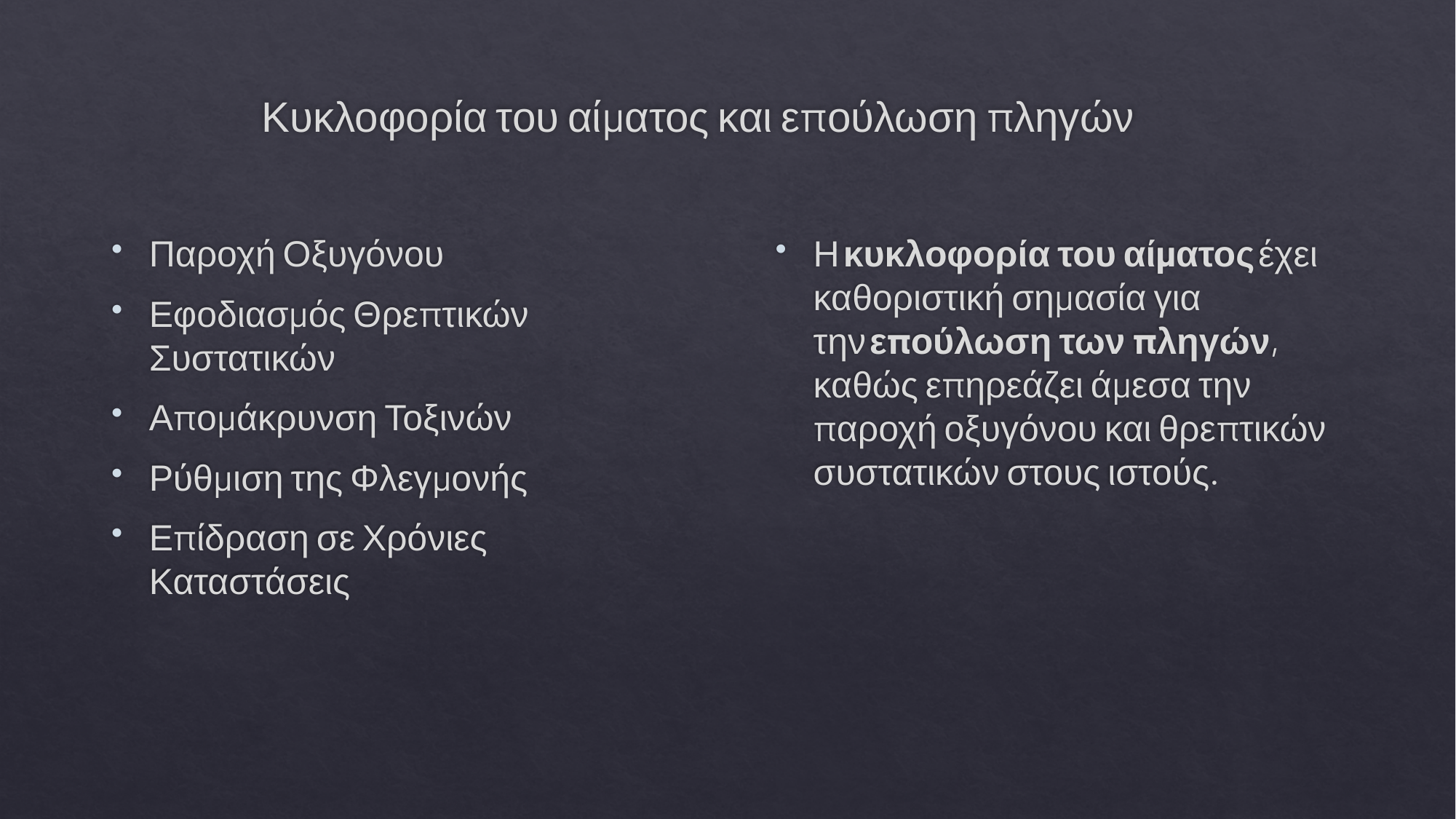

# Κυκλοφορία του αίματος και επούλωση πληγών
Παροχή Οξυγόνου
Εφοδιασμός Θρεπτικών Συστατικών
Απομάκρυνση Τοξινών
Ρύθμιση της Φλεγμονής
Επίδραση σε Χρόνιες Καταστάσεις
Η κυκλοφορία του αίματος έχει καθοριστική σημασία για την επούλωση των πληγών, καθώς επηρεάζει άμεσα την παροχή οξυγόνου και θρεπτικών συστατικών στους ιστούς.